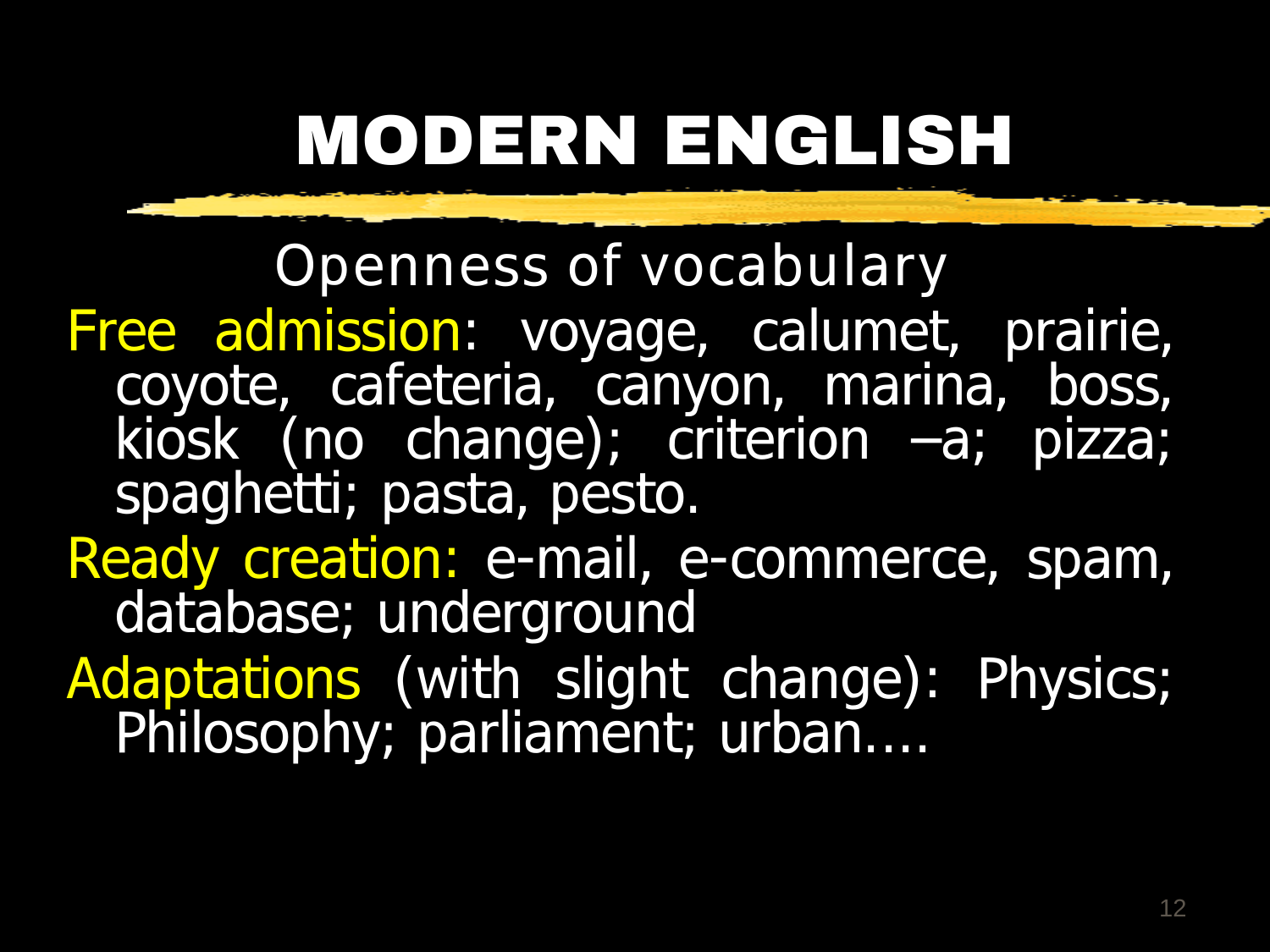

# MODERN ENGLISH
Openness of vocabulary
Free admission: voyage, calumet, prairie, coyote, cafeteria, canyon, marina, boss, kiosk (no change); criterion –a; pizza; spaghetti; pasta, pesto.
Ready creation: e-mail, e-commerce, spam, database; underground
Adaptations (with slight change): Physics; Philosophy; parliament; urban....
12